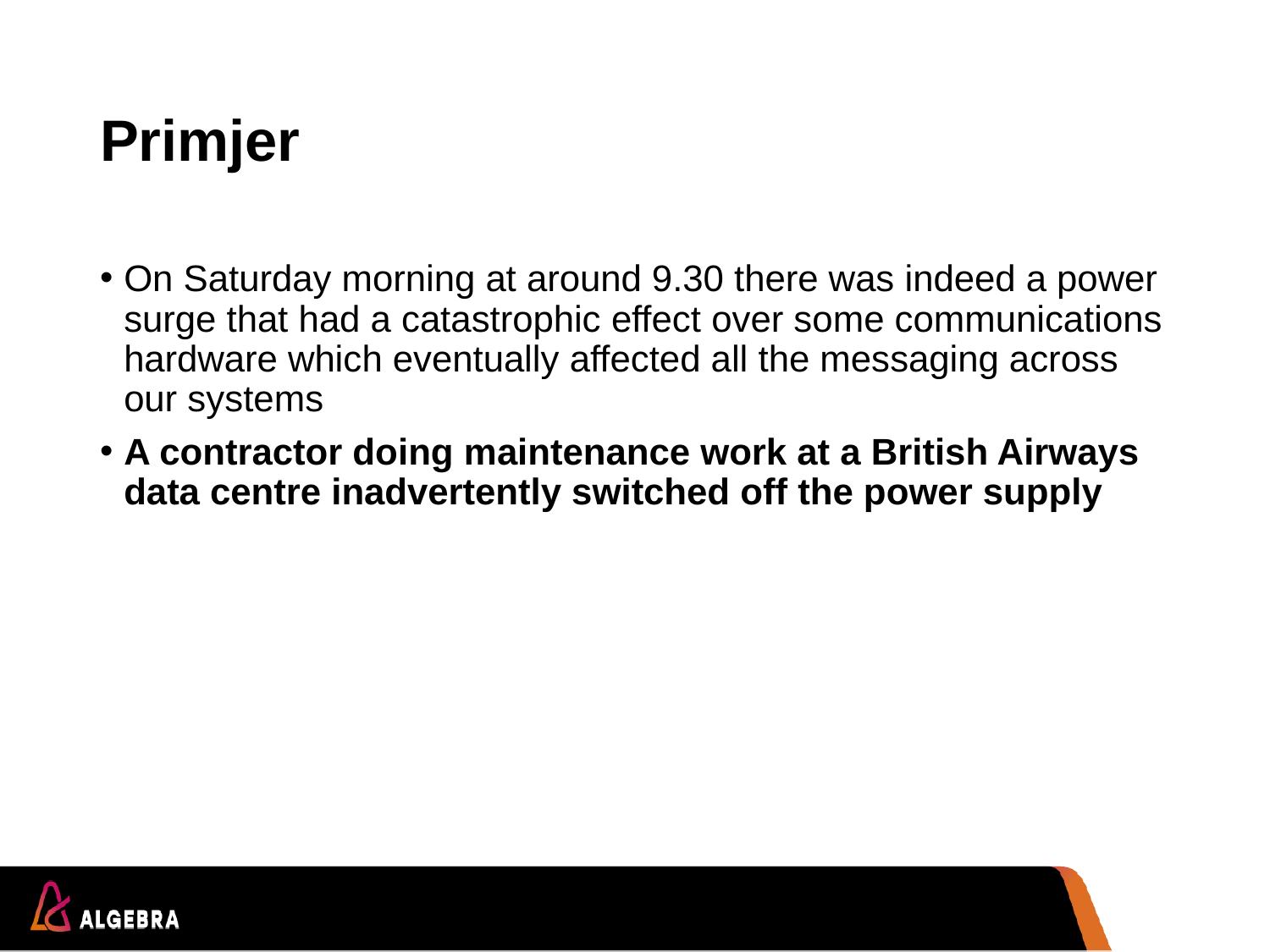

# Primjer
On Saturday morning at around 9.30 there was indeed a power surge that had a catastrophic effect over some communications hardware which eventually affected all the messaging across our systems
A contractor doing maintenance work at a British Airways data centre inadvertently switched off the power supply